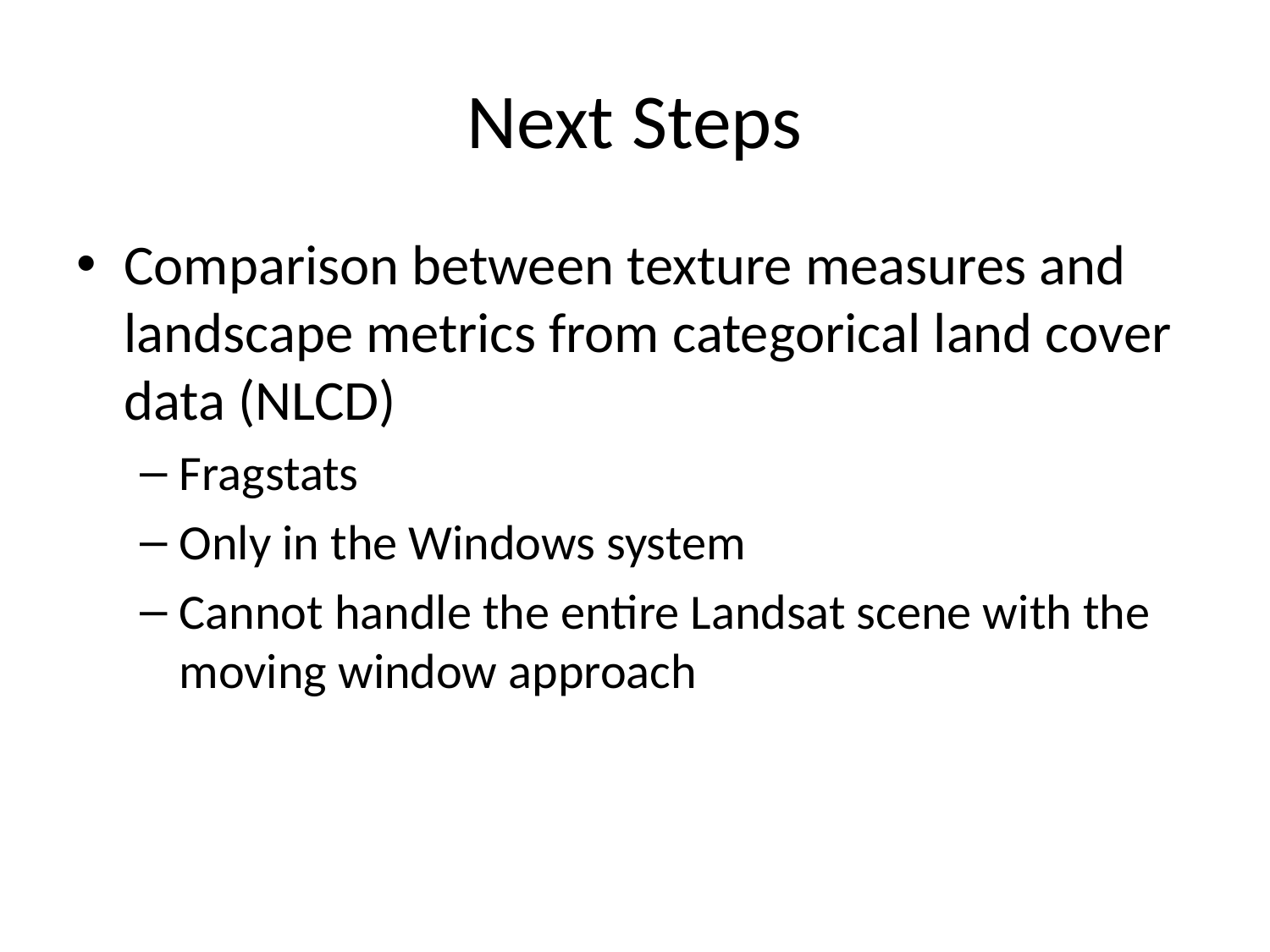

# Next Steps
Comparison between texture measures and landscape metrics from categorical land cover data (NLCD)
Fragstats
Only in the Windows system
Cannot handle the entire Landsat scene with the moving window approach